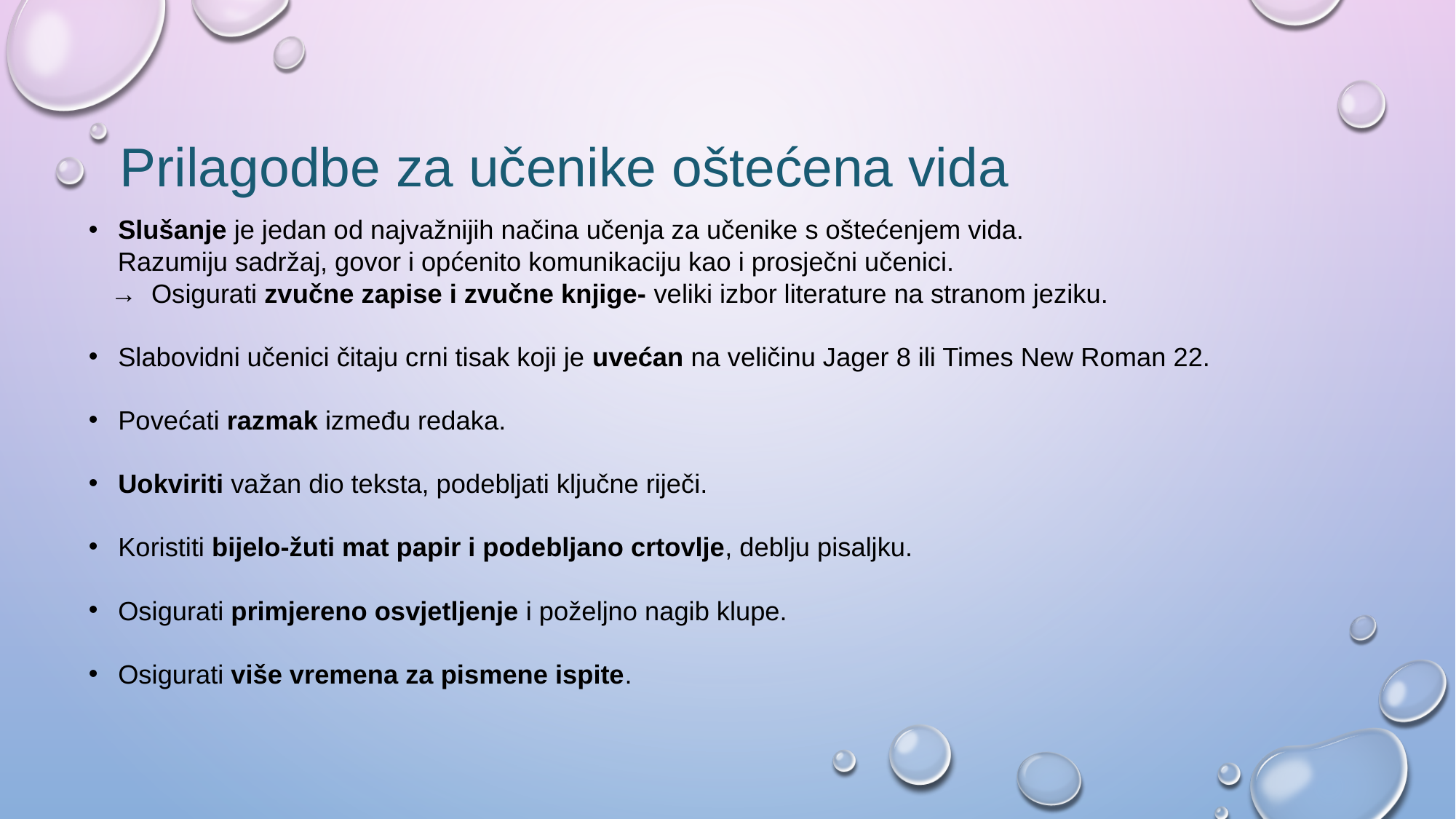

# Prilagodbe za učenike oštećena vida
Slušanje je jedan od najvažnijih načina učenja za učenike s oštećenjem vida.
    Razumiju sadržaj, govor i općenito komunikaciju kao i prosječni učenici.
   →  Osigurati zvučne zapise i zvučne knjige- veliki izbor literature na stranom jeziku.

Slabovidni učenici čitaju crni tisak koji je uvećan na veličinu Jager 8 ili Times New Roman 22.

Povećati razmak između redaka.

Uokviriti važan dio teksta, podebljati ključne riječi.

Koristiti bijelo-žuti mat papir i podebljano crtovlje, deblju pisaljku.

Osigurati primjereno osvjetljenje i poželjno nagib klupe.

Osigurati više vremena za pismene ispite.